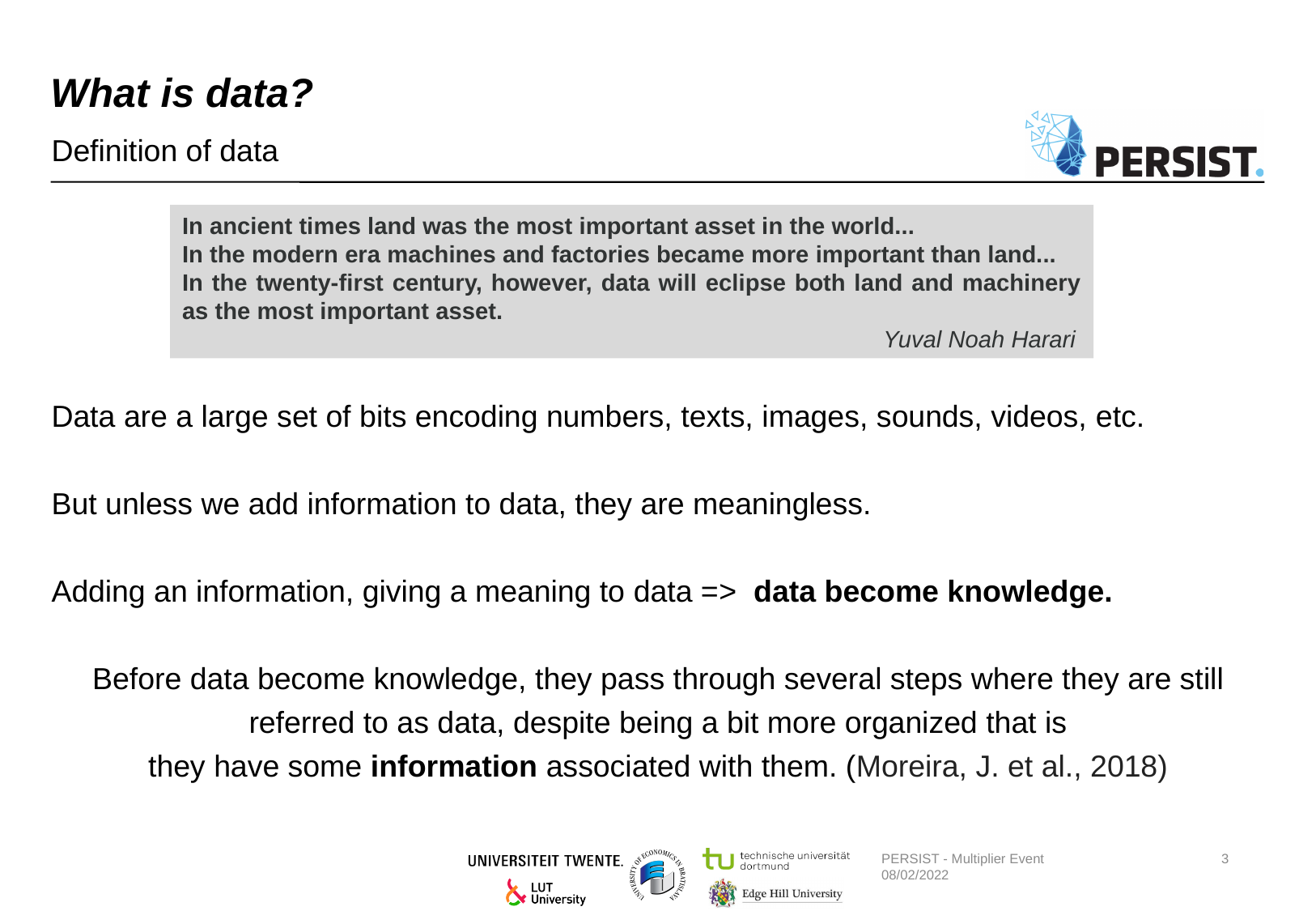

# What is data?
Definition of data
In ancient times land was the most important asset in the world...
In the modern era machines and factories became more important than land...
In the twenty-first century, however, data will eclipse both land and machinery as the most important asset.
                                                                                                         Yuval Noah Harari
Data are a large set of bits encoding numbers, texts, images, sounds, videos, etc.

But unless we add information to data, they are meaningless.

Adding an information, giving a meaning to data =>  data become knowledge.

Before data become knowledge, they pass through several steps where they are still
referred to as data, despite being a bit more organized that is
they have some information associated with them. (Moreira, J. et al., 2018)